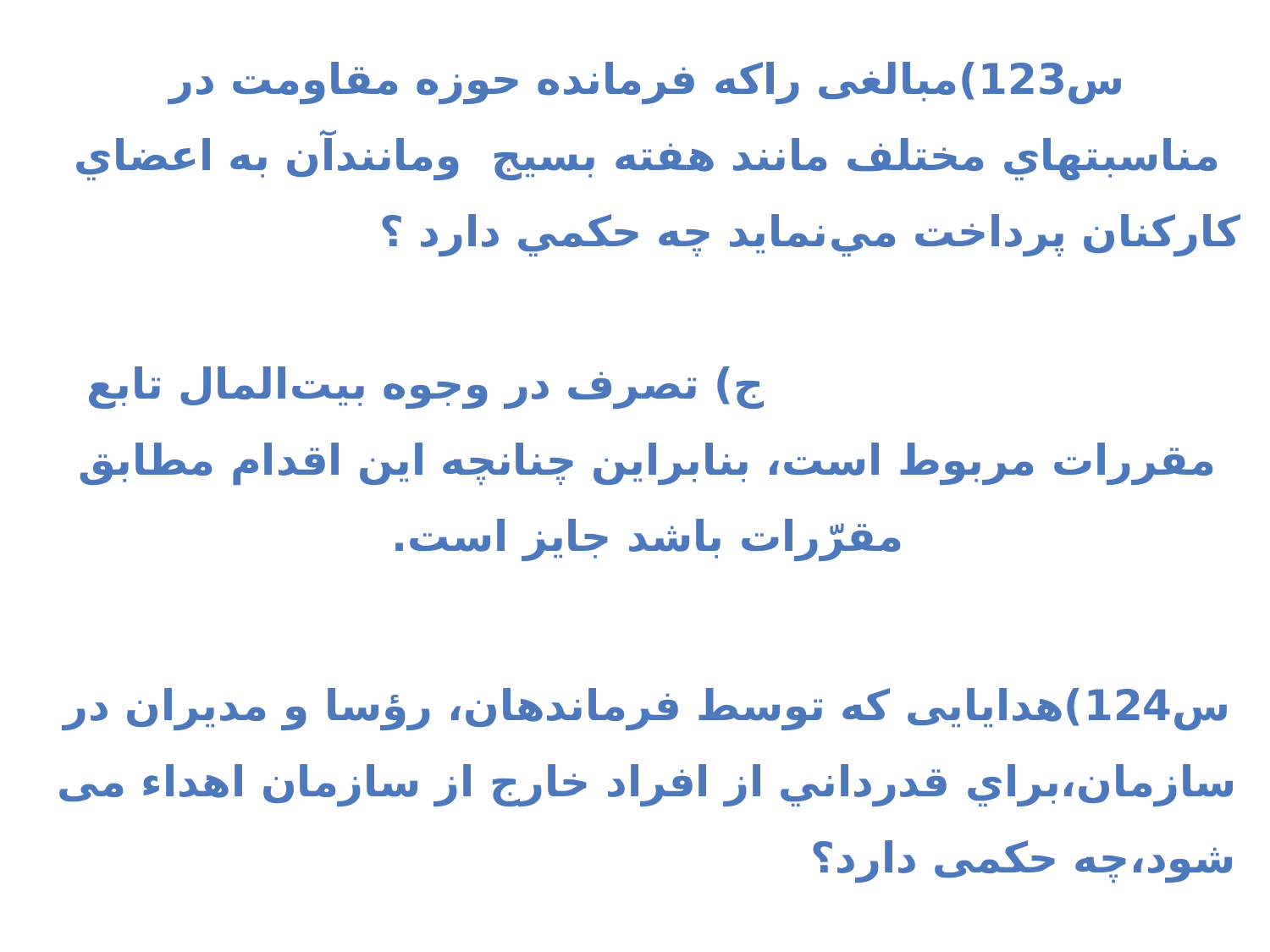

س123)مبالغی راکه فرمانده حوزه مقاومت در مناسبتهاي مختلف مانند هفته بسيج  ومانندآن به اعضاي کارکنان پرداخت مي‌نمايد چه حكمي دارد ؟                                                                                                                                      ج) تصرف در وجوه بيت‌المال تابع مقررات مربوط است، بنابراين چنانچه اين اقدام مطابق مقرّرات باشد جايز است.

س124)هدایایی که توسط فرماندهان، رؤسا و مديران در سازمان،براي قدرداني از افراد خارج از سازمان اهداء می شود،چه حکمی دارد؟                                                                                                                                                      ج)مصرف نمودن اموال بیت المال درغیرمواردی که اجازه داده شده درحکم غصب  است و موجب ضمان می باشد، مگرآن که بااجازه قانونی مقام مسئول بالاترصورت گیرد ویا در برنامه و بودجة سازمان پيش‌بيني و توسط مراجع ذي‌صلاح مصوّب شده باشد.